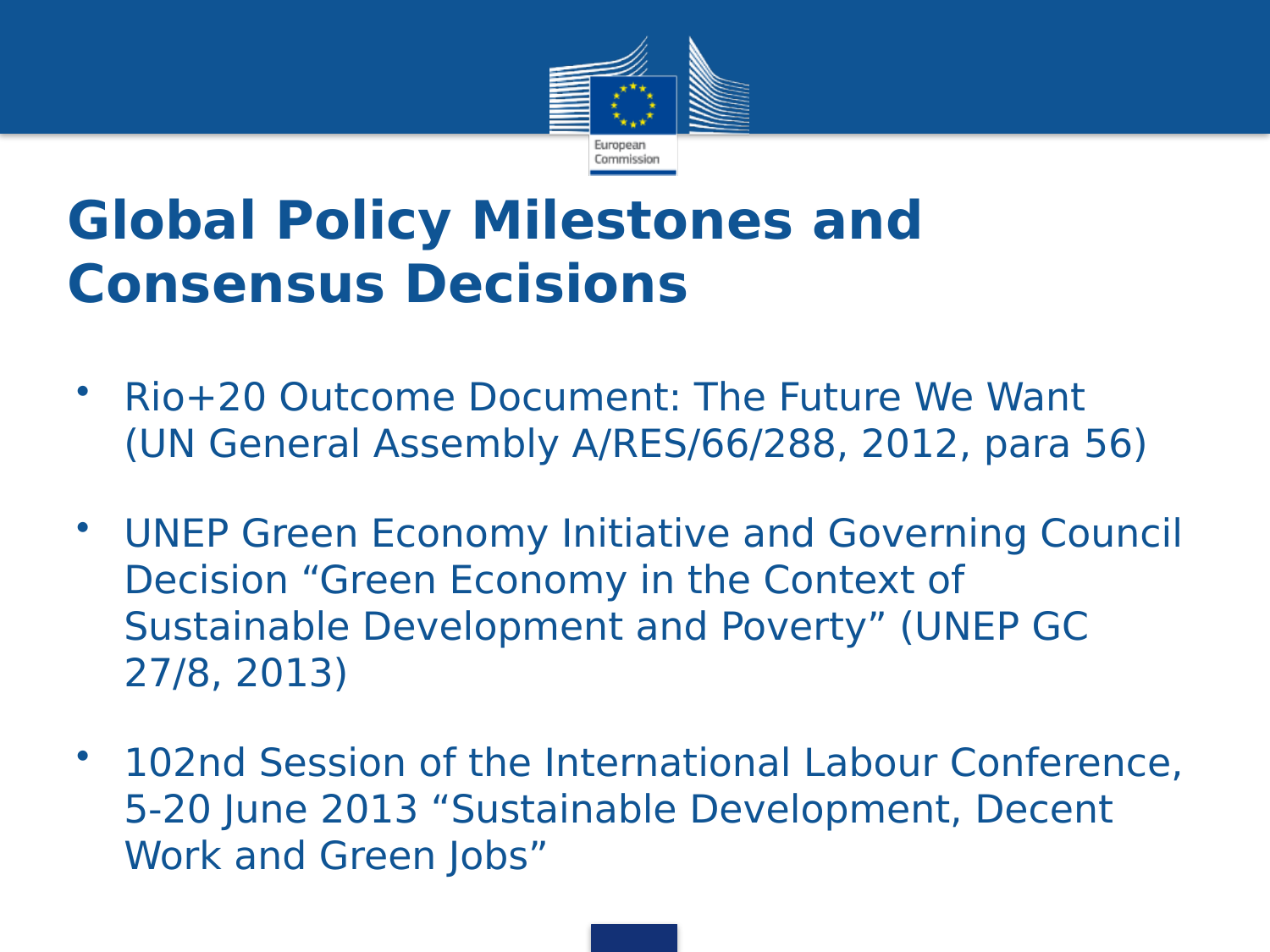

# Global Policy Milestones and Consensus Decisions
Rio+20 Outcome Document: The Future We Want
(UN General Assembly A/RES/66/288, 2012, para 56)
UNEP Green Economy Initiative and Governing Council Decision “Green Economy in the Context of Sustainable Development and Poverty” (UNEP GC 27/8, 2013)
102nd Session of the International Labour Conference, 5-20 June 2013 “Sustainable Development, Decent Work and Green Jobs”